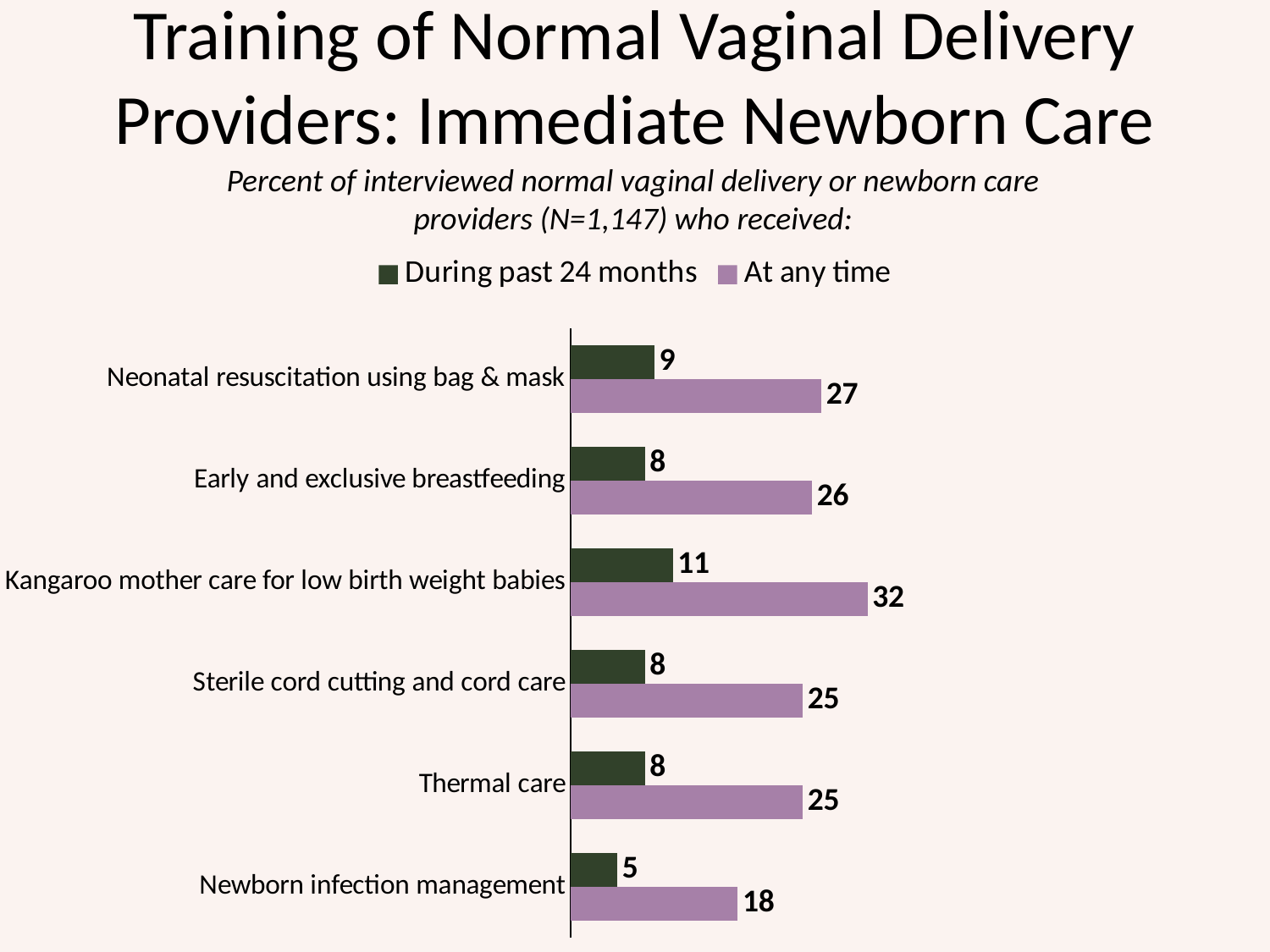

# Training of Normal Vaginal Delivery Providers: Immediate Newborn Care
Percent of interviewed normal vaginal delivery or newborn care
providers (N=1,147) who received:

### Chart

| Category | At any time | During past 24 months |
|---|---|---|
| Newborn infection management | 18.0 | 5.0 |
| Thermal care | 25.0 | 8.0 |
| Sterile cord cutting and cord care | 25.0 | 8.0 |
| Kangaroo mother care for low birth weight babies | 32.0 | 11.0 |
| Early and exclusive breastfeeding | 26.0 | 8.0 |
| Neonatal resuscitation using bag & mask | 27.0 | 9.0 |